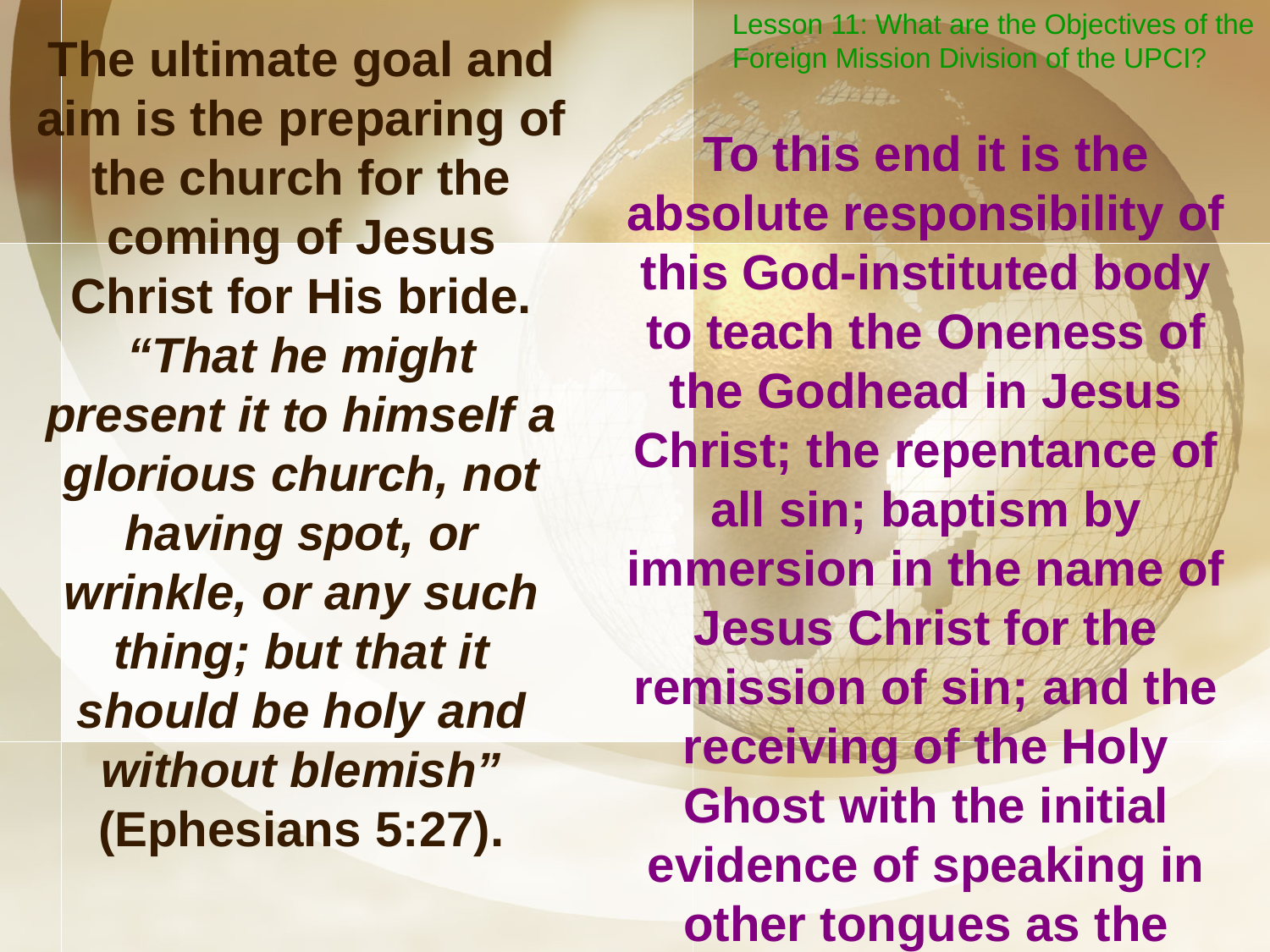

Lesson 11: What are the Objectives of the Foreign Mission Division of the UPCI?
The ultimate goal and aim is the preparing of the church for the coming of Jesus Christ for His bride. “That he might present it to himself a glorious church, not having spot, or wrinkle, or any such thing; but that it should be holy and without blemish” (Ephesians 5:27).
To this end it is the absolute responsibility of this God-instituted body to teach the Oneness of the Godhead in Jesus Christ; the repentance of all sin; baptism by immersion in the name of Jesus Christ for the remission of sin; and the receiving of the Holy Ghost with the initial evidence of speaking in other tongues as the Spirit gives utterance.